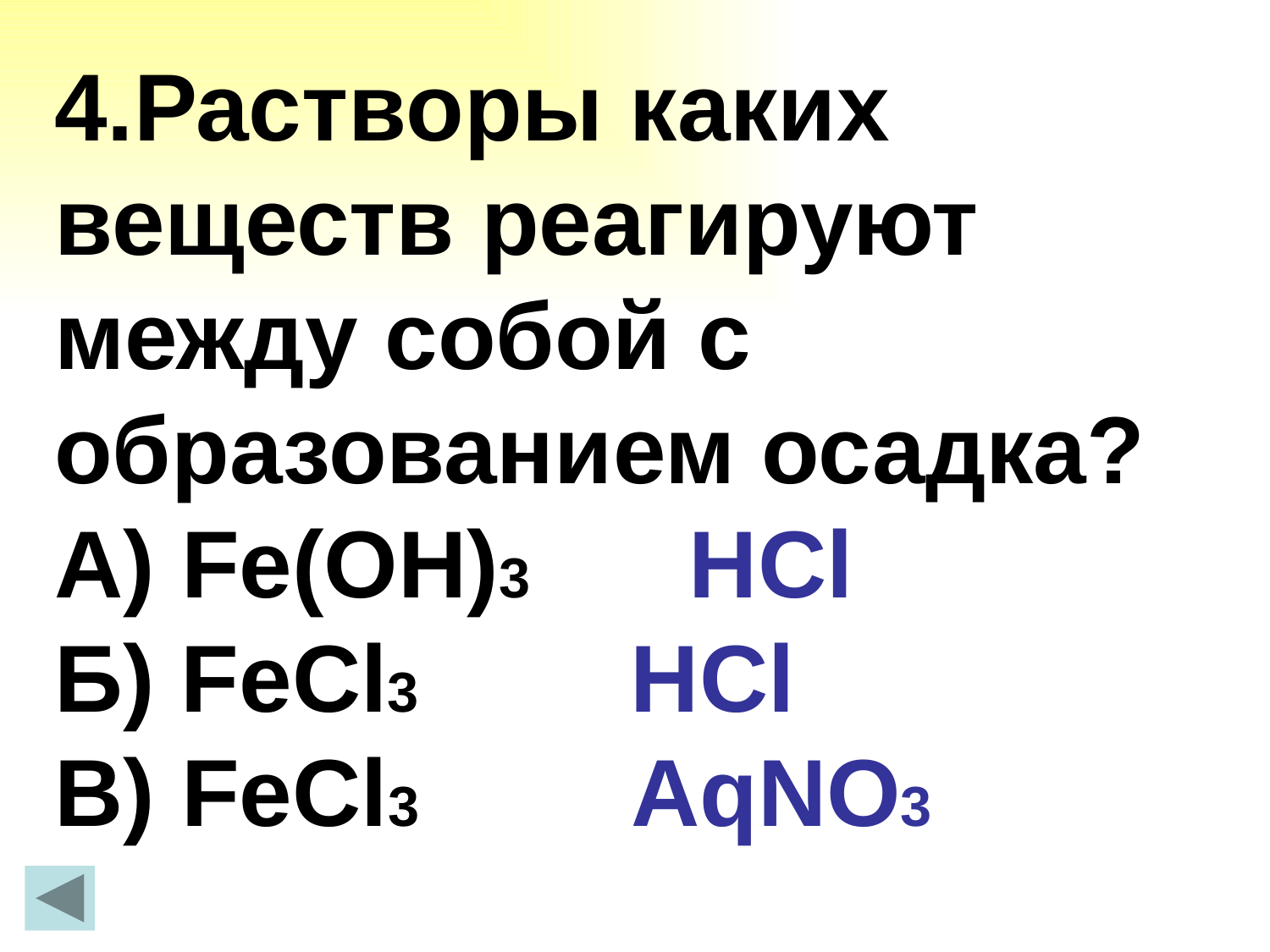

4.Растворы каких веществ реагируют между собой с образованием осадка?
А) Fe(OH)3      HCl
Б) FeCl3        HCl
В) FeCl3        AqNO3